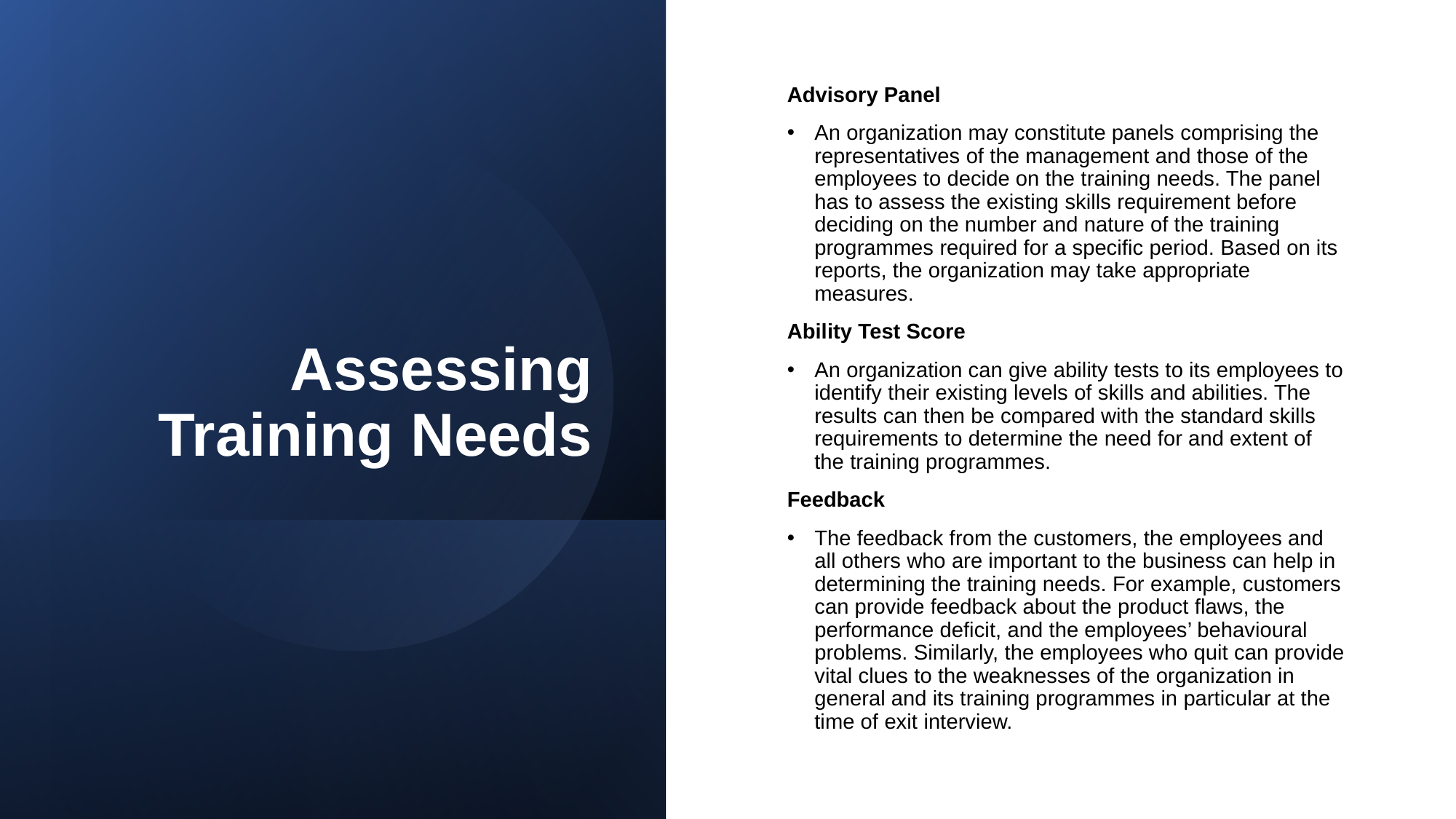

# Assessing Training Needs

Advisory Panel
An organization may constitute panels comprising the representatives of the management and those of the employees to decide on the training needs. The panel has to assess the existing skills requirement before deciding on the number and nature of the training programmes required for a specific period. Based on its reports, the organization may take appropriate measures.
Ability Test Score
An organization can give ability tests to its employees to identify their existing levels of skills and abilities. The results can then be compared with the standard skills requirements to determine the need for and extent of the training programmes.
Feedback
The feedback from the customers, the employees and all others who are important to the business can help in determining the training needs. For example, customers can provide feedback about the product flaws, the performance deficit, and the employees’ behavioural problems. Similarly, the employees who quit can provide vital clues to the weaknesses of the organization in general and its training programmes in particular at the time of exit interview.